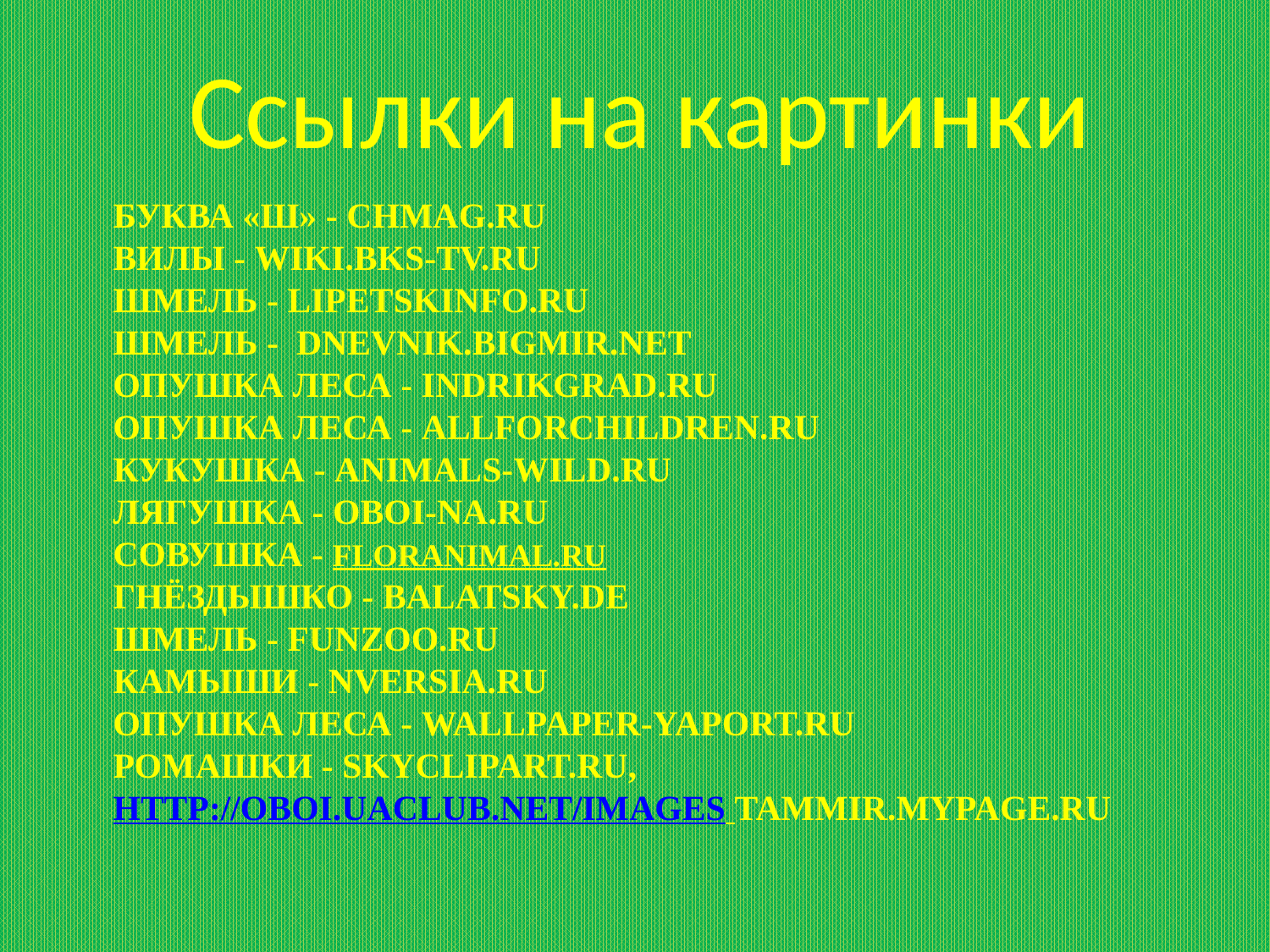

Ссылки на картинки
# Буква «ш» - chmag.ru вилы - wiki.bks-tv.ru  шмель - lipetskinfo.ru   шмель -  dnevnik.bigmir.net    опушка леса - indrikgrad.ru  опушка леса - allforchildren.ru кукушка - animals-wild.ru  лягушка - oboi-na.ru  совушка - floranimal.ru гнёздышко - balatsky.de шмель - funzoo.ru камыши - nversia.ru опушка леса - wallpaper-yaport.ru  ромашки - skyclipart.ru, http://oboi.uaclub.net/images tammir.mypage.ru